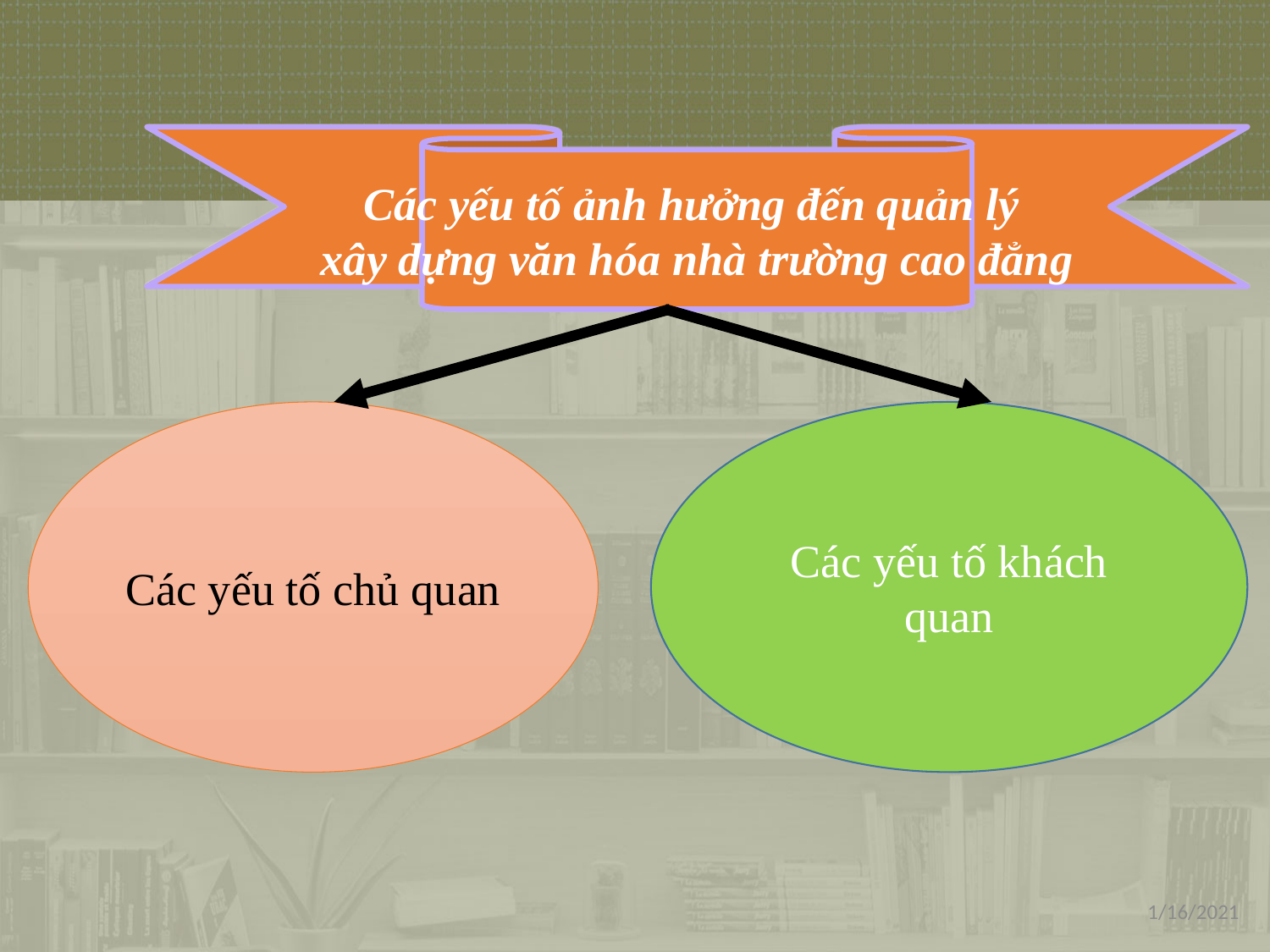

Các yếu tố ảnh hưởng đến quản lý
xây dựng văn hóa nhà trường cao đẳng

Các yếu tố chủ quan
Các yếu tố khách quan
1/16/2021